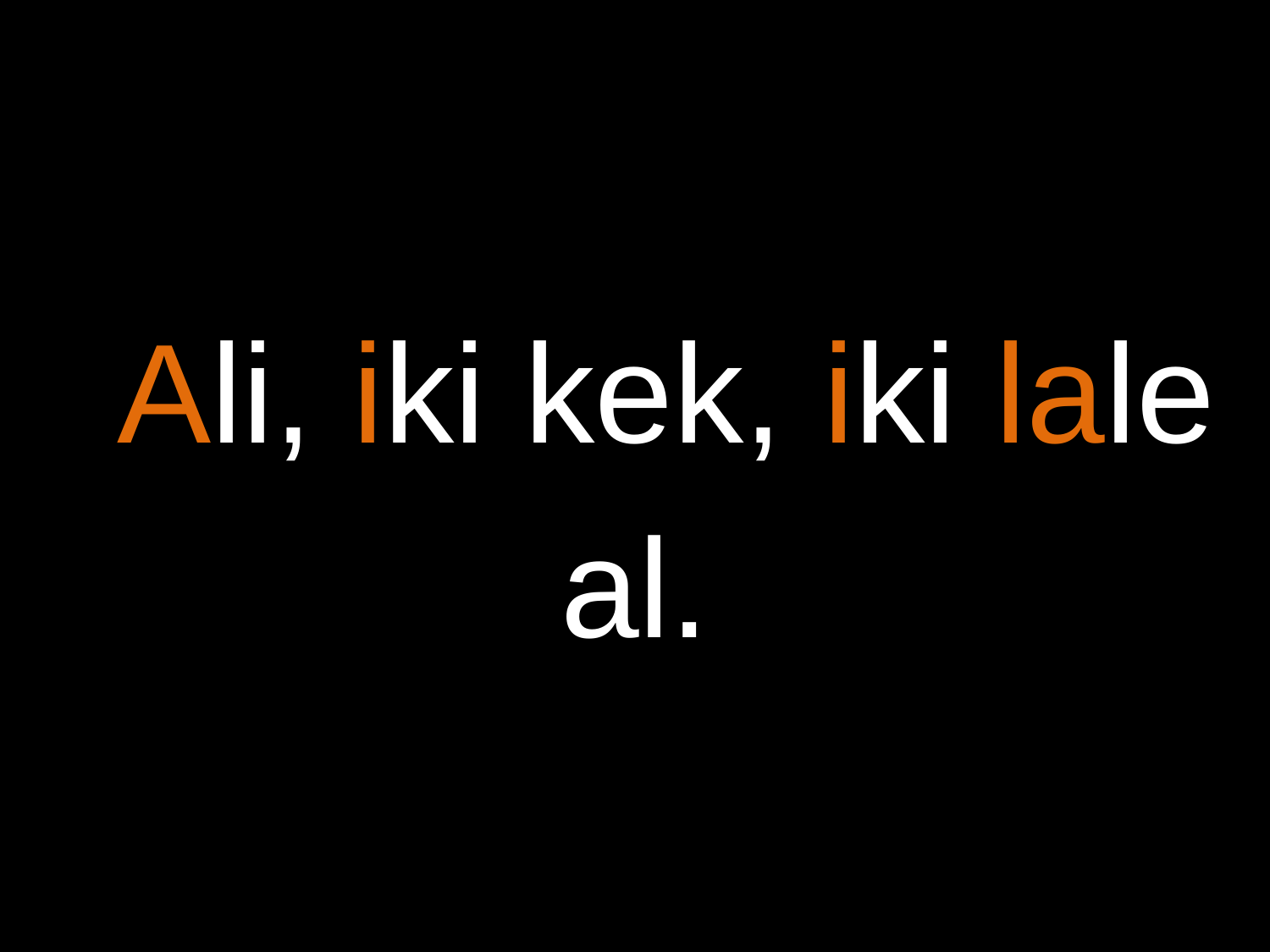

# Ali, iki kek, iki lale al.